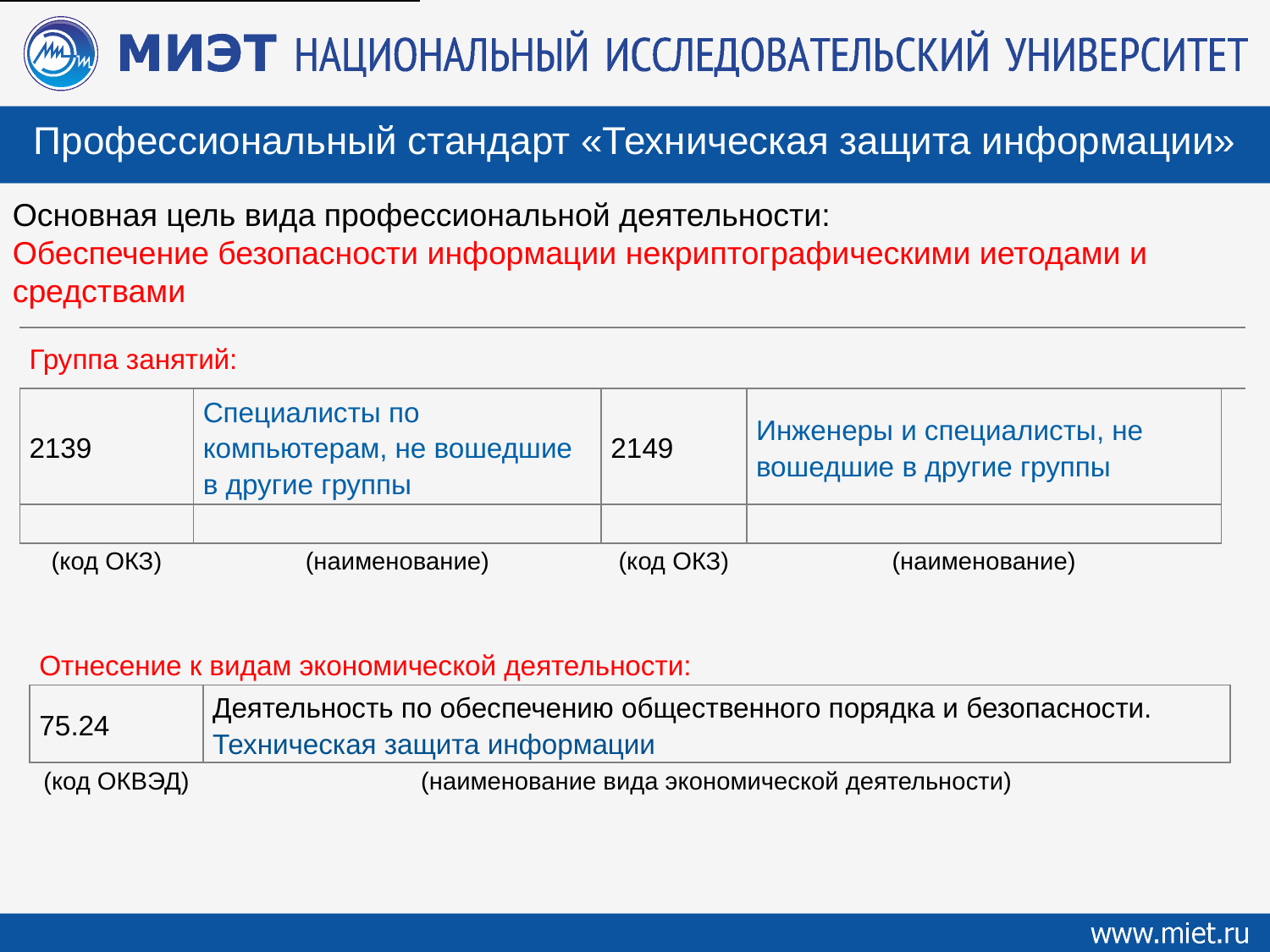

Профессиональный стандарт «Техническая защита информации»
Основная цель вида профессиональной деятельности:
Обеспечение безопасности информации некриптографическими иетодами и средствами
| Группа занятий: |  |  |  |  |
| --- | --- | --- | --- | --- |
| 2139 | Специалисты по компьютерам, не вошедшие в другие группы | 2149 | Инженеры и специалисты, не вошедшие в другие группы |  |
|  |  |  |  |  |
| (код ОКЗ) | (наименование) | (код ОКЗ) | (наименование) |  |
| Отнесение к видам экономической деятельности: |  |
| --- | --- |
| 75.24 | Деятельность по обеспечению общественного порядка и безопасности. Техническая защита информации |
| (код ОКВЭД) | (наименование вида экономической деятельности) |
|  |  |